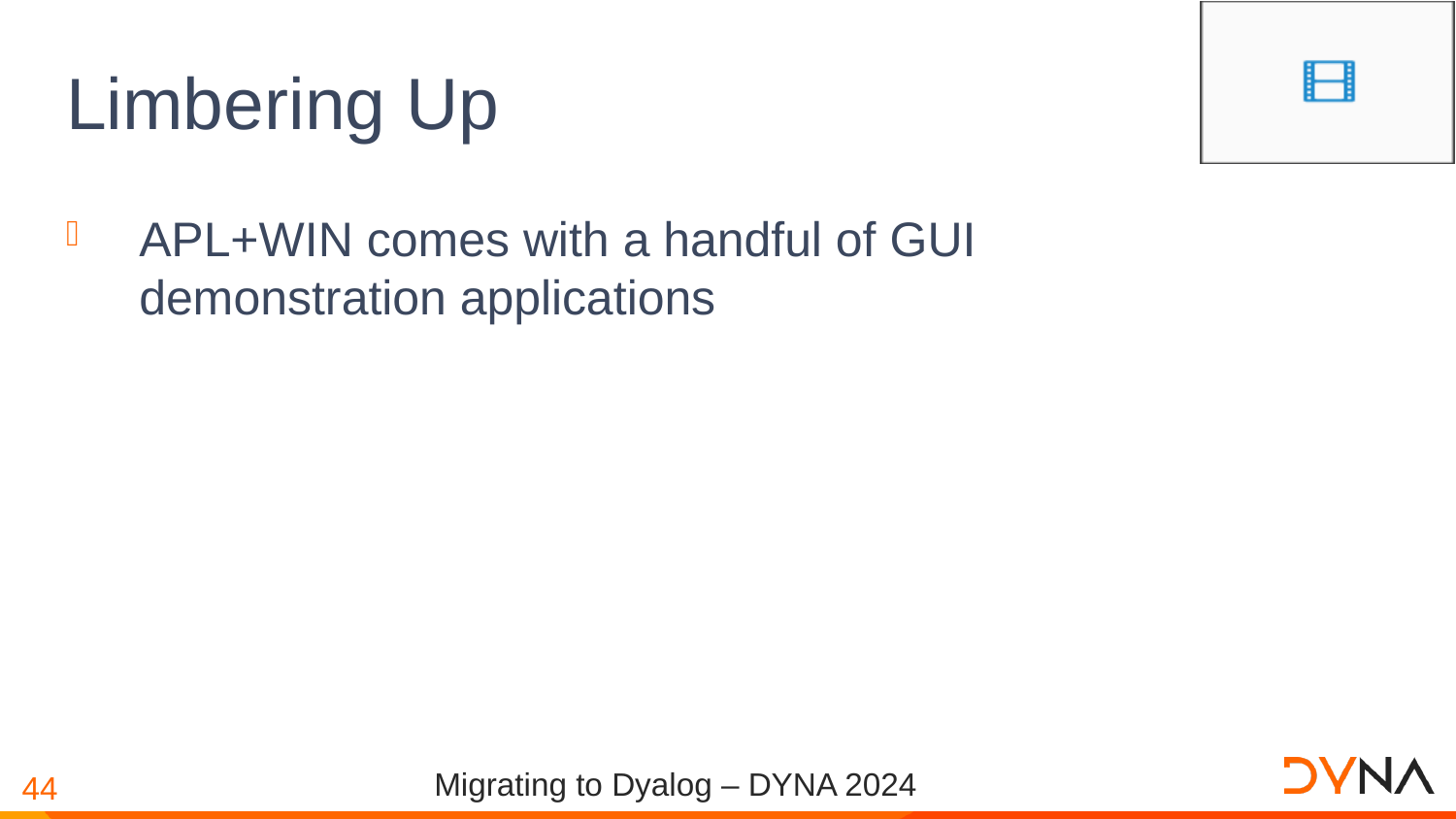

# Limbering Up
APL+WIN comes with a handful of GUI demonstration applications